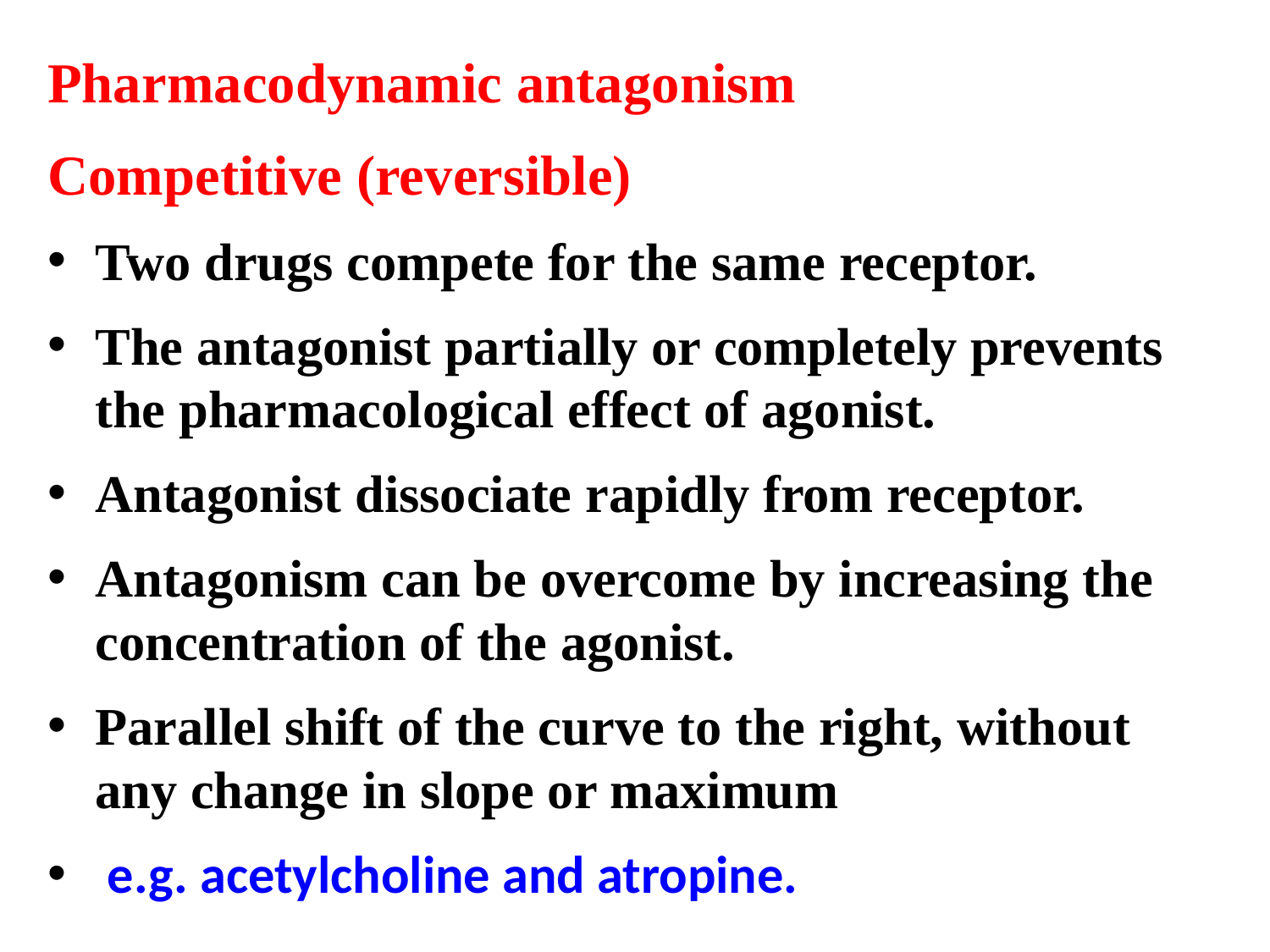

Pharmacodynamic antagonism
Competitive (reversible)
Two drugs compete for the same receptor.
The antagonist partially or completely prevents the pharmacological effect of agonist.
Antagonist dissociate rapidly from receptor.
Antagonism can be overcome by increasing the concentration of the agonist.
Parallel shift of the curve to the right, without any change in slope or maximum
 e.g. acetylcholine and atropine.